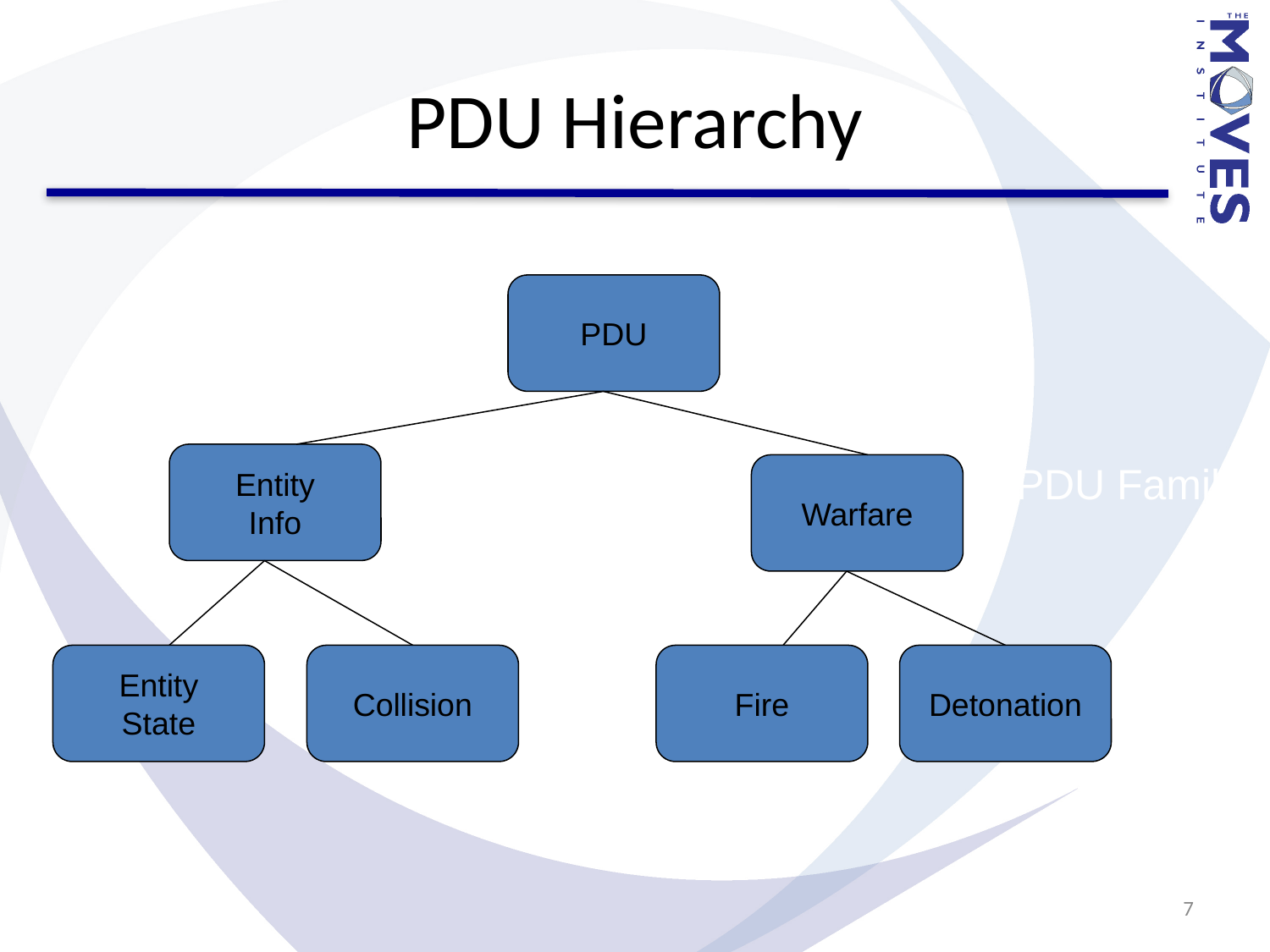

# PDU Hierarchy
PDU

Entity
Info
PDU Family
Warfare

Entity
State
Collision
Fire
Detonation
PDU
Type
7